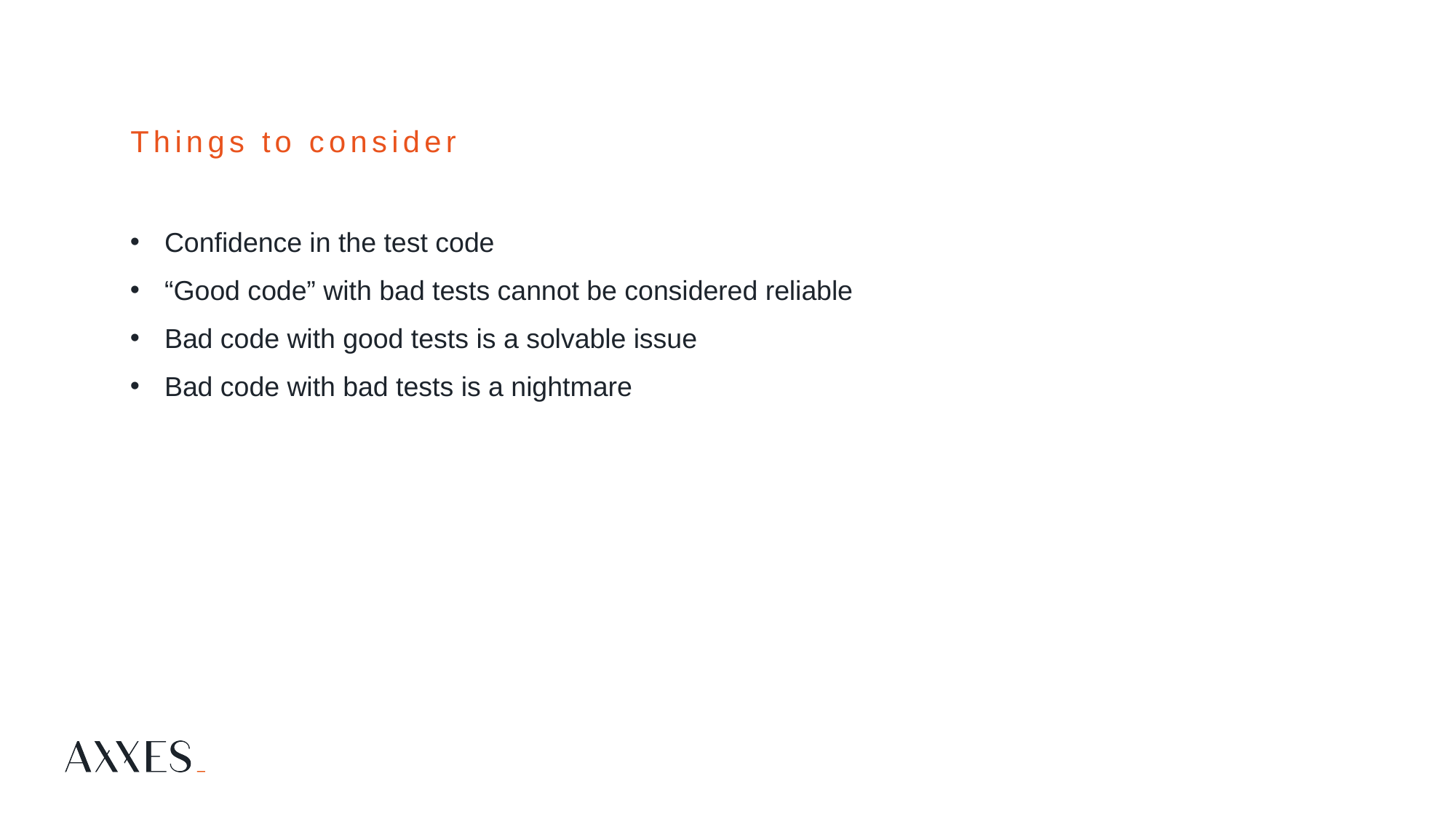

# Things to consider
Confidence in the test code
“Good code” with bad tests cannot be considered reliable
Bad code with good tests is a solvable issue
Bad code with bad tests is a nightmare